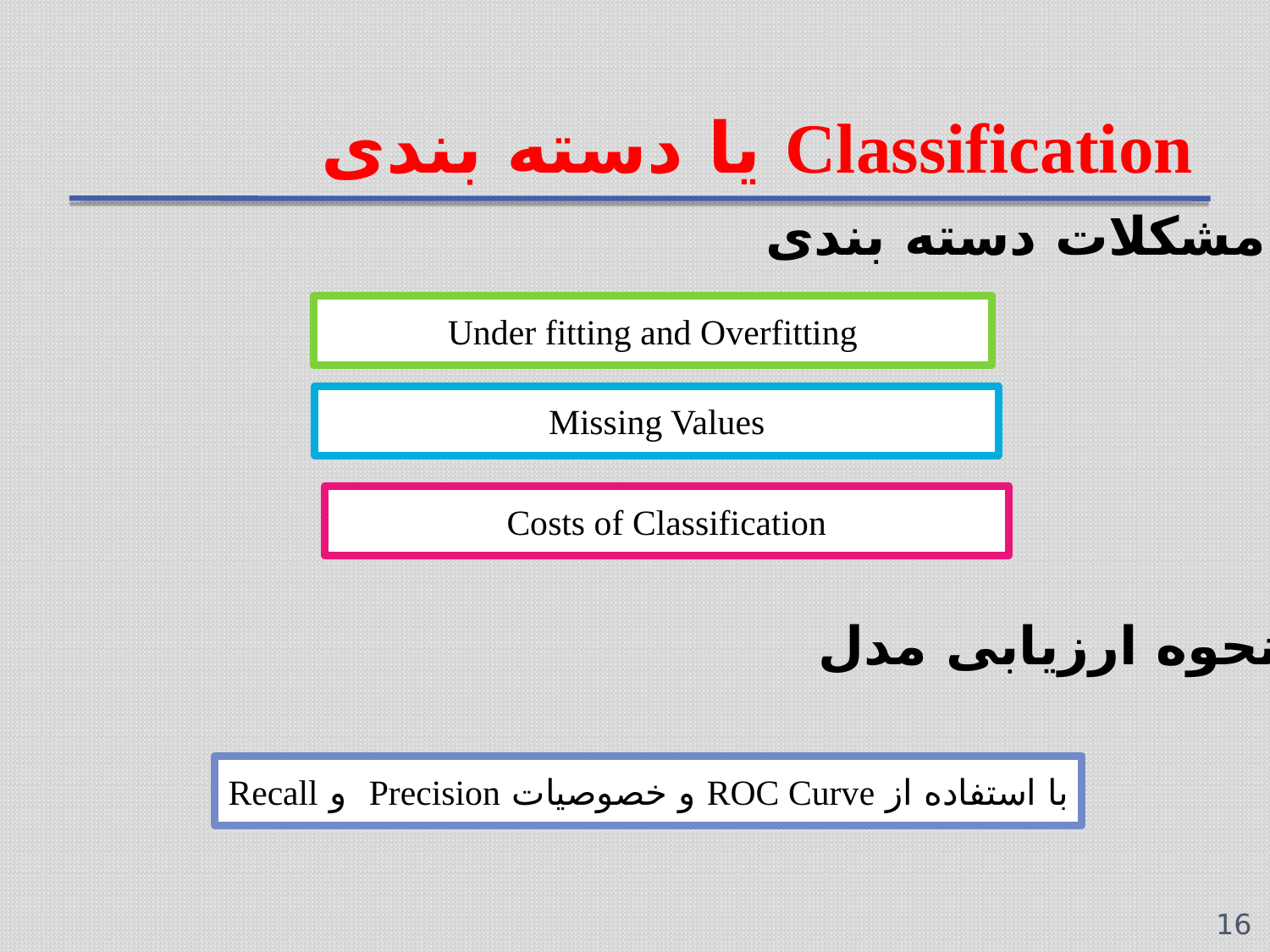

# Classification یا دسته بندی
مشکلات دسته بندی
Under fitting and Overfitting
Missing Values
Costs of Classification
نحوه ارزیابی مدل
با استفاده از ROC Curve و خصوصیات Precision  و Recall
16